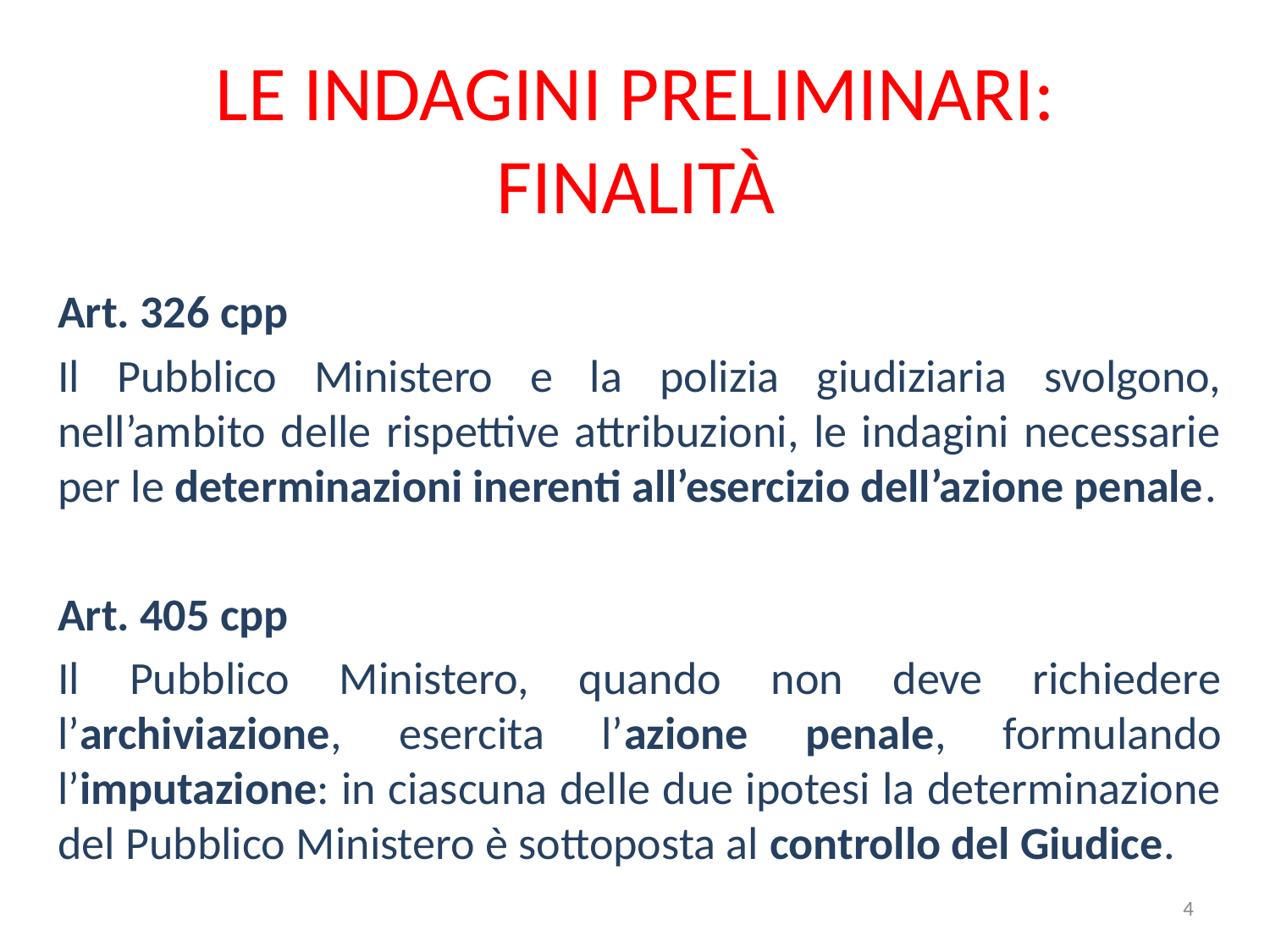

# LE INDAGINI PRELIMINARI: FINALITÀ
Art. 326 cpp
Il Pubblico Ministero e la polizia giudiziaria svolgono, nell’ambito delle rispettive attribuzioni, le indagini necessarie per le determinazioni inerenti all’esercizio dell’azione penale.

Art. 405 cpp
Il Pubblico Ministero, quando non deve richiedere l’archiviazione, esercita l’azione penale, formulando l’imputazione: in ciascuna delle due ipotesi la determinazione del Pubblico Ministero è sottoposta al controllo del Giudice.
4